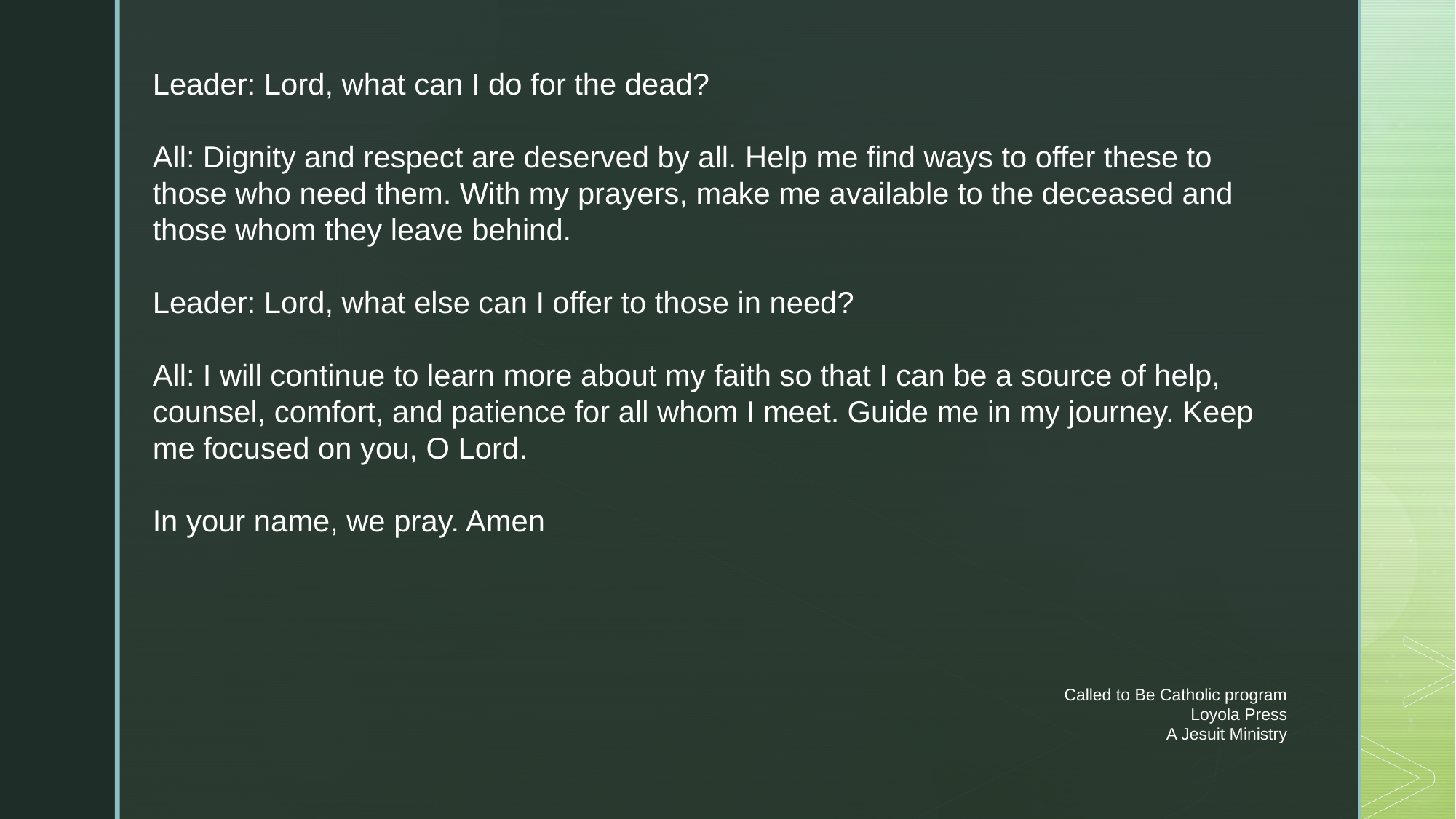

Leader: Lord, what can I do for the dead?

All: Dignity and respect are deserved by all. Help me find ways to offer these to those who need them. With my prayers, make me available to the deceased and those whom they leave behind.

Leader: Lord, what else can I offer to those in need?

All: I will continue to learn more about my faith so that I can be a source of help, counsel, comfort, and patience for all whom I meet. Guide me in my journey. Keep me focused on you, O Lord.

In your name, we pray. Amen

Called to Be Catholic program
Loyola Press
A Jesuit Ministry